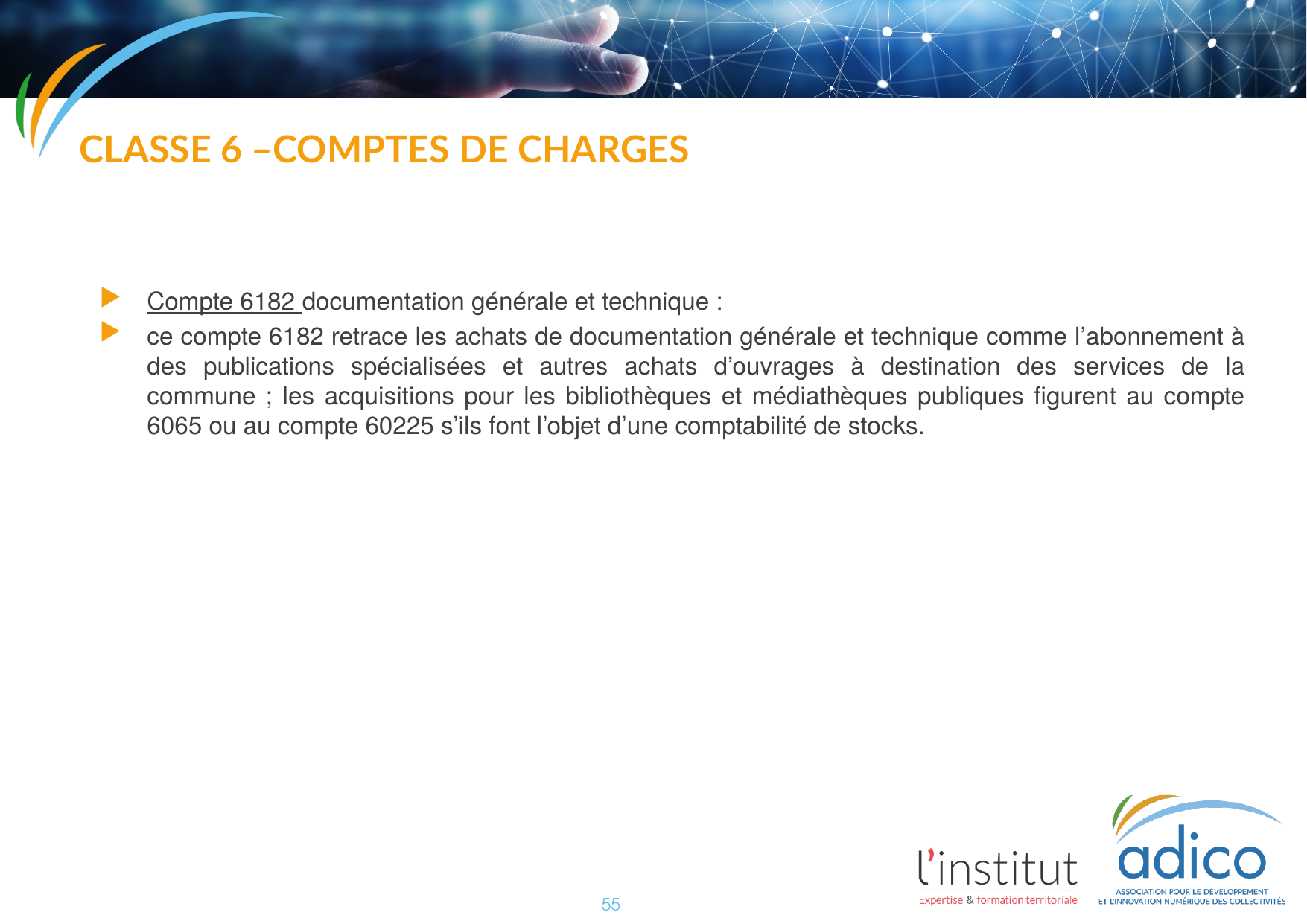

# Classe 6 –comptes de charges
Compte 6182 documentation générale et technique :
ce compte 6182 retrace les achats de documentation générale et technique comme l’abonnement à des publications spécialisées et autres achats d’ouvrages à destination des services de la commune ; les acquisitions pour les bibliothèques et médiathèques publiques figurent au compte 6065 ou au compte 60225 s’ils font l’objet d’une comptabilité de stocks.